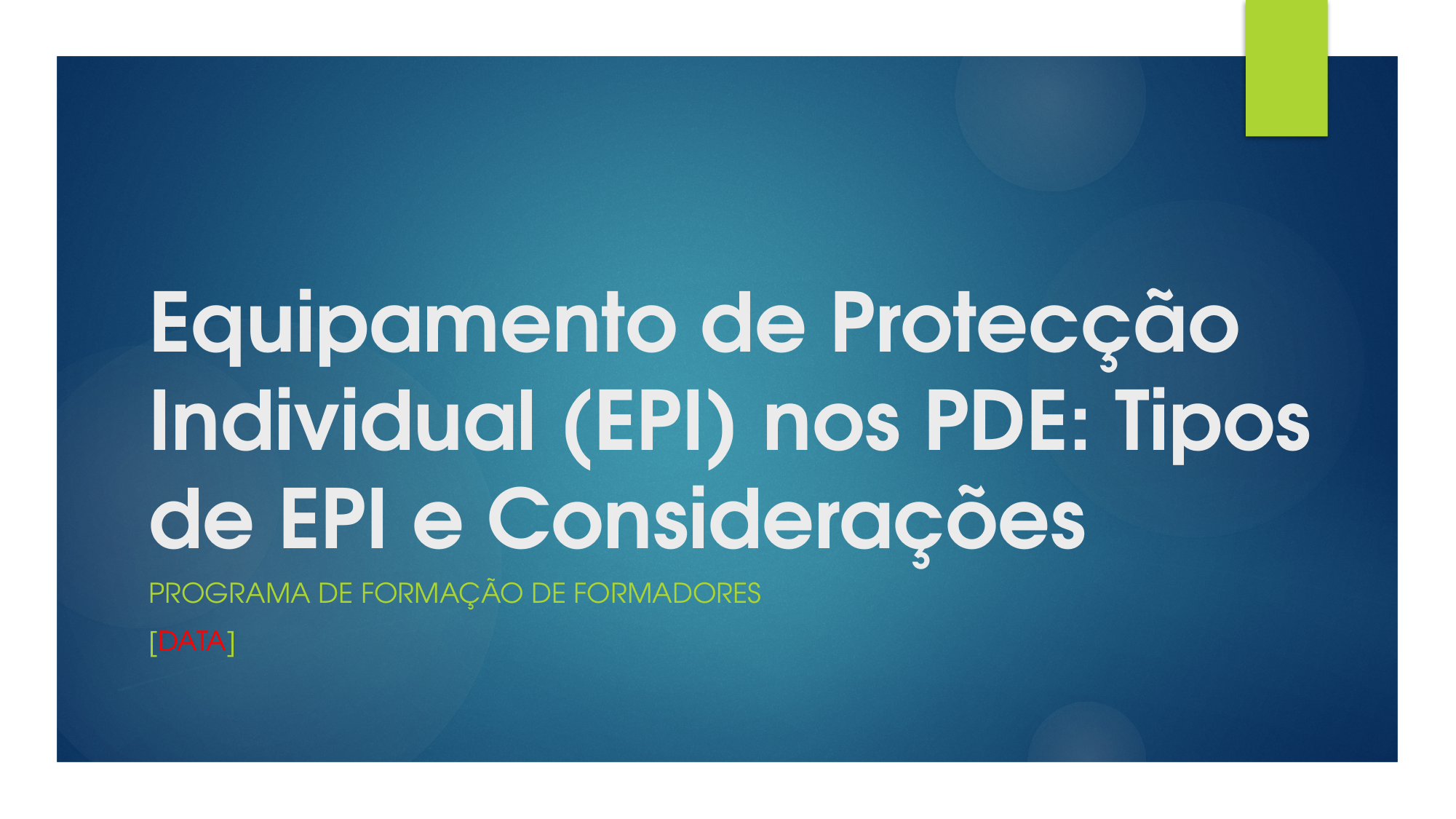

# Equipamento de Protecção Individual (EPI) nos PDE: Tipos de EPI e Considerações
Programa de Formação de Formadores
[Data]